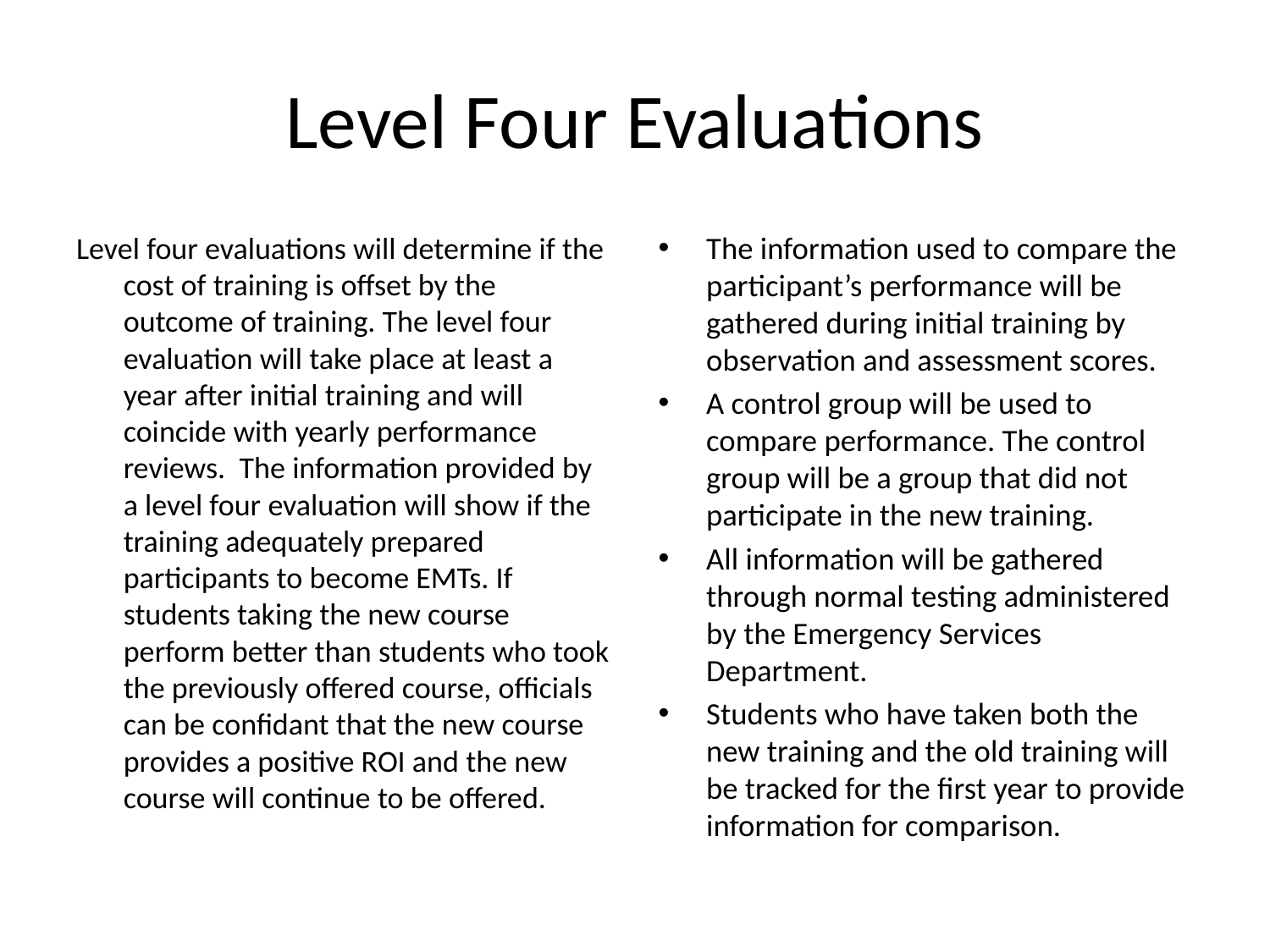

# Level Four Evaluations
Level four evaluations will determine if the cost of training is offset by the outcome of training. The level four evaluation will take place at least a year after initial training and will coincide with yearly performance reviews.  The information provided by a level four evaluation will show if the training adequately prepared participants to become EMTs. If students taking the new course perform better than students who took the previously offered course, officials can be confidant that the new course provides a positive ROI and the new course will continue to be offered.
The information used to compare the participant’s performance will be gathered during initial training by observation and assessment scores.
A control group will be used to compare performance. The control group will be a group that did not participate in the new training.
All information will be gathered through normal testing administered by the Emergency Services Department.
Students who have taken both the new training and the old training will be tracked for the first year to provide information for comparison.